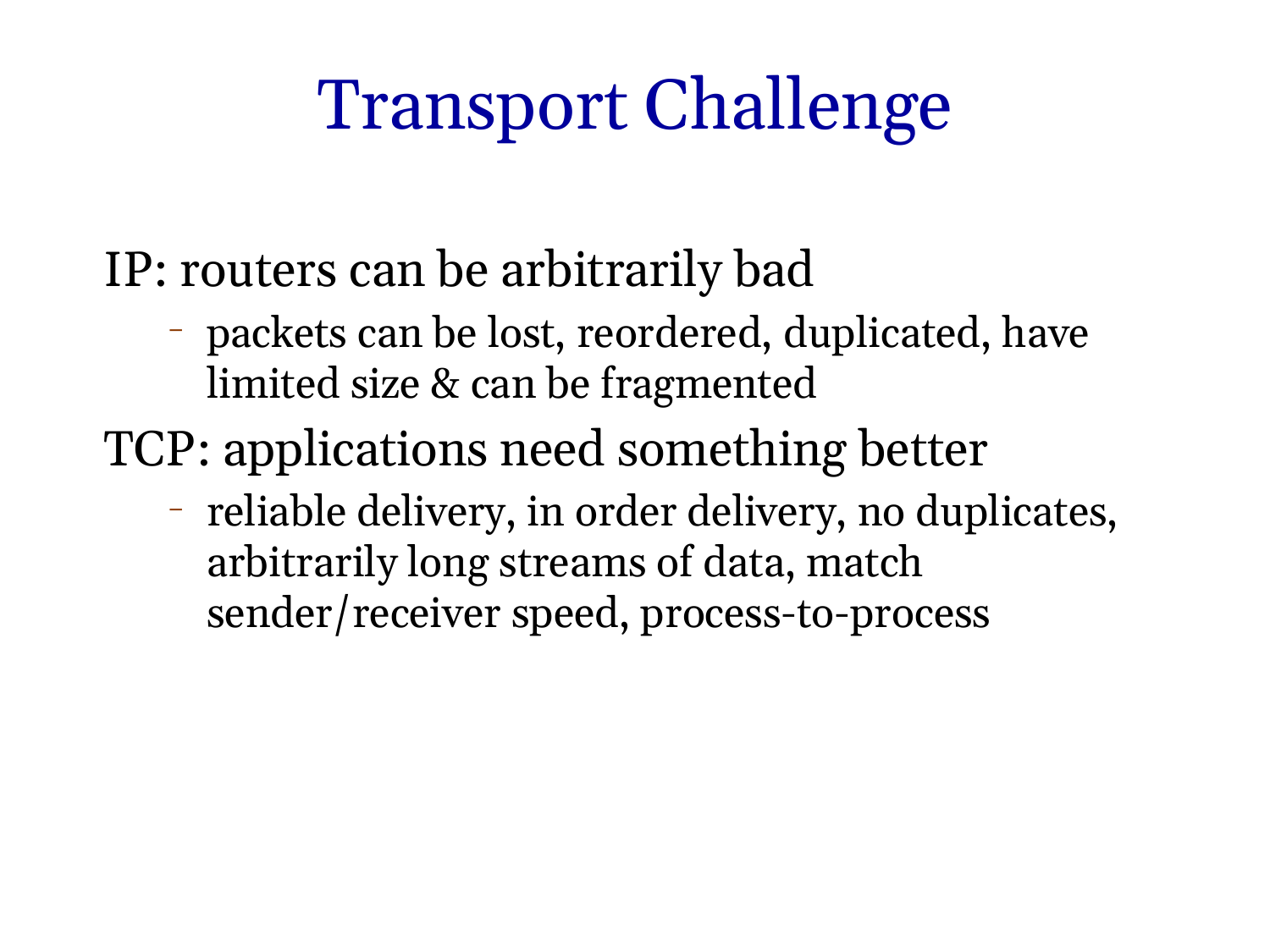

# Transport Challenge
IP: routers can be arbitrarily bad
packets can be lost, reordered, duplicated, have limited size & can be fragmented
TCP: applications need something better
reliable delivery, in order delivery, no duplicates, arbitrarily long streams of data, match sender/receiver speed, process-to-process